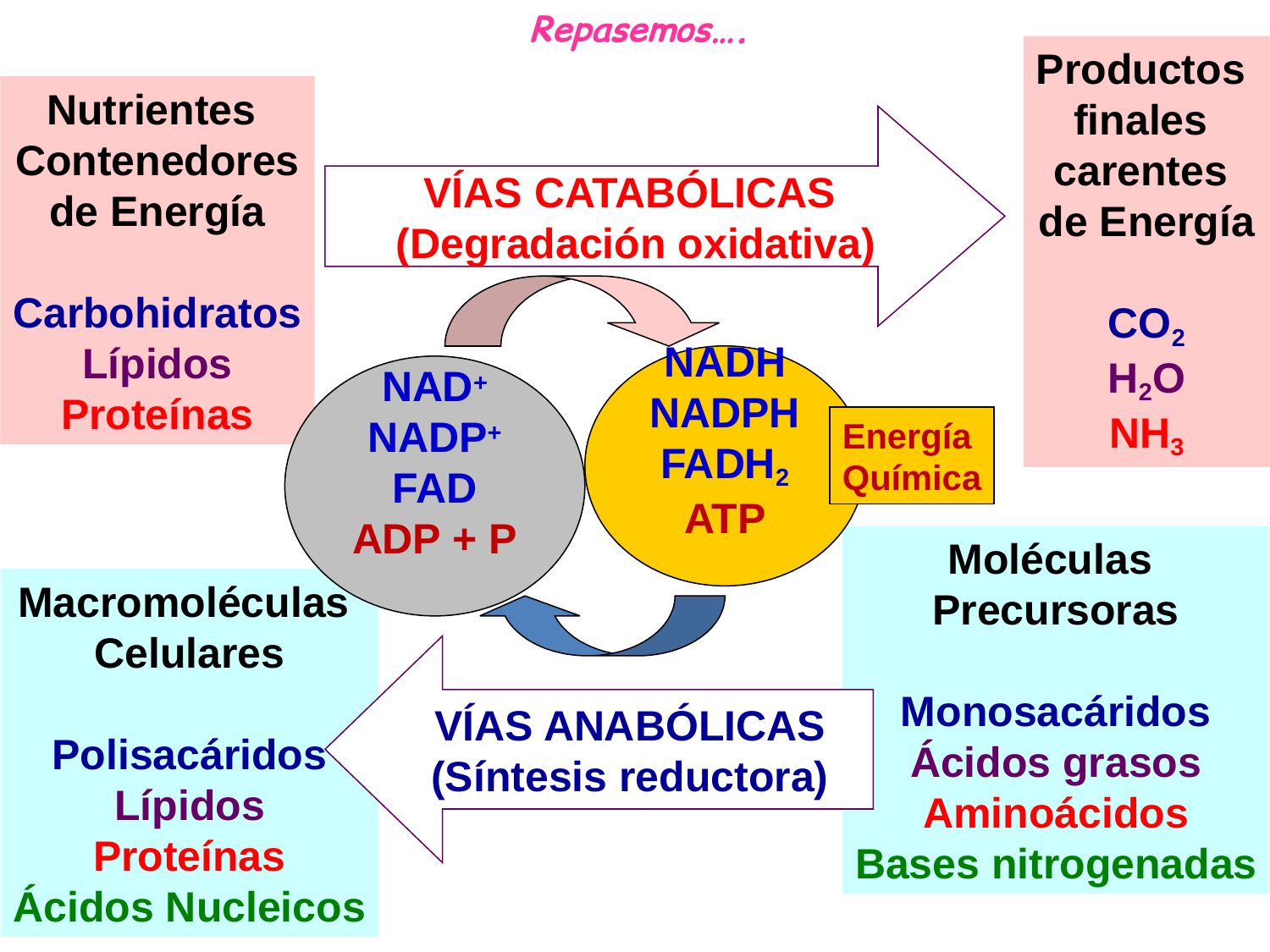

Repasemos….
Productos
finales
carentes
de Energía

CO2
H2O
NH3
Nutrientes
Contenedores
de Energía

Carbohidratos
Lípidos
Proteínas
VÍAS CATABÓLICAS
(Degradación oxidativa)

NADH
NADPH
FADH2
ATP

NAD+
NADP+
FAD
ADP + P

Energía
Química
Moléculas
Precursoras

Monosacáridos
Ácidos grasos
Aminoácidos
Bases nitrogenadas
Macromoléculas
Celulares

Polisacáridos
Lípidos
Proteínas
Ácidos Nucleicos

VÍAS ANABÓLICAS
(Síntesis reductora)